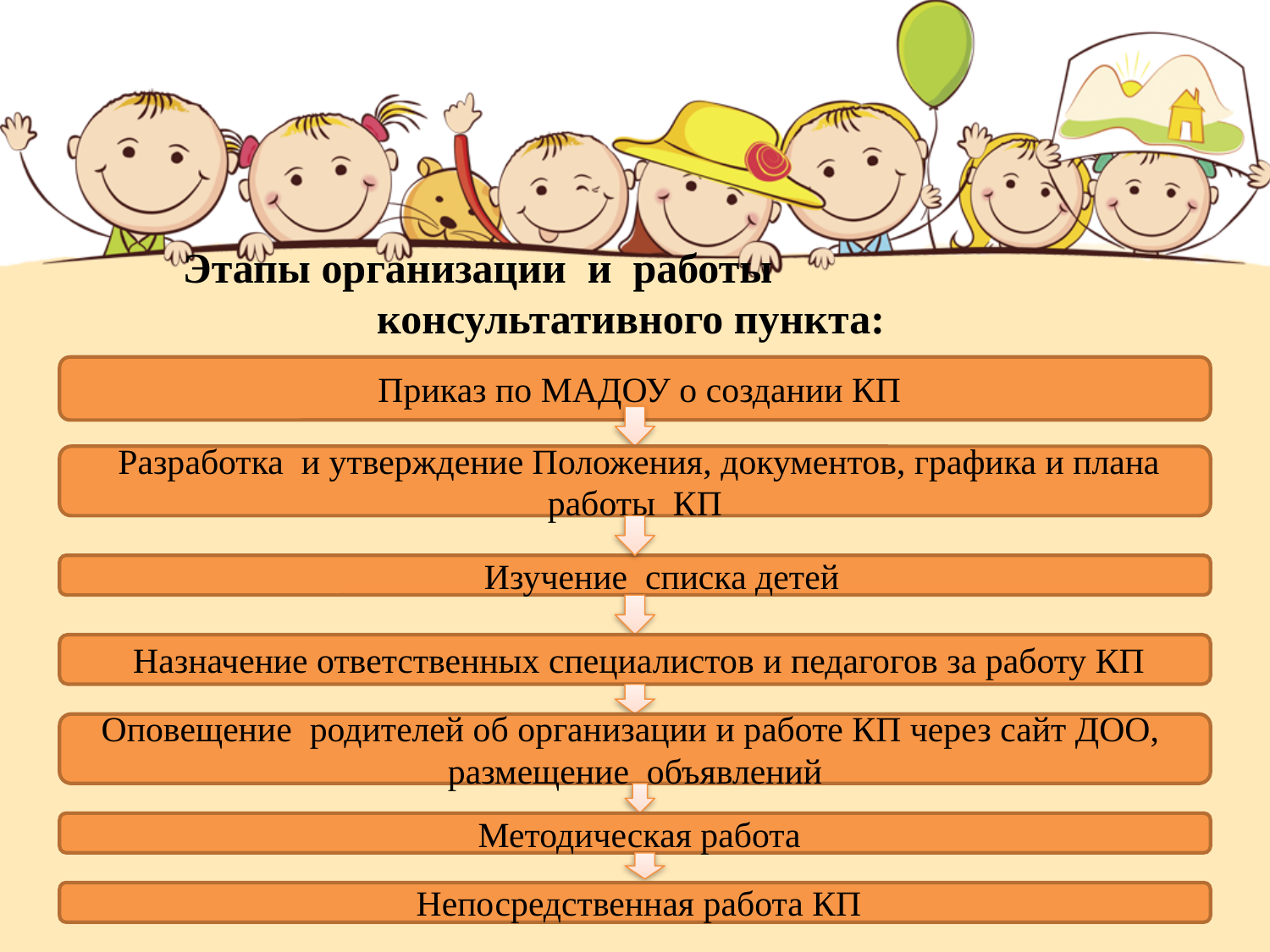

# Этапы организации  и  работы консультативного пункта:
 Приказ по МАДОУ о создании КП

 Разработка  и утверждение Положения, документов, графика и плана работы  КП

      Изучение  списка детей

 Назначение ответственных специалистов и педагогов за работу КП

Оповещение  родителей об организации и работе КП через сайт ДОО,  размещение  объявлений

 Методическая работа

 Непосредственная работа КП